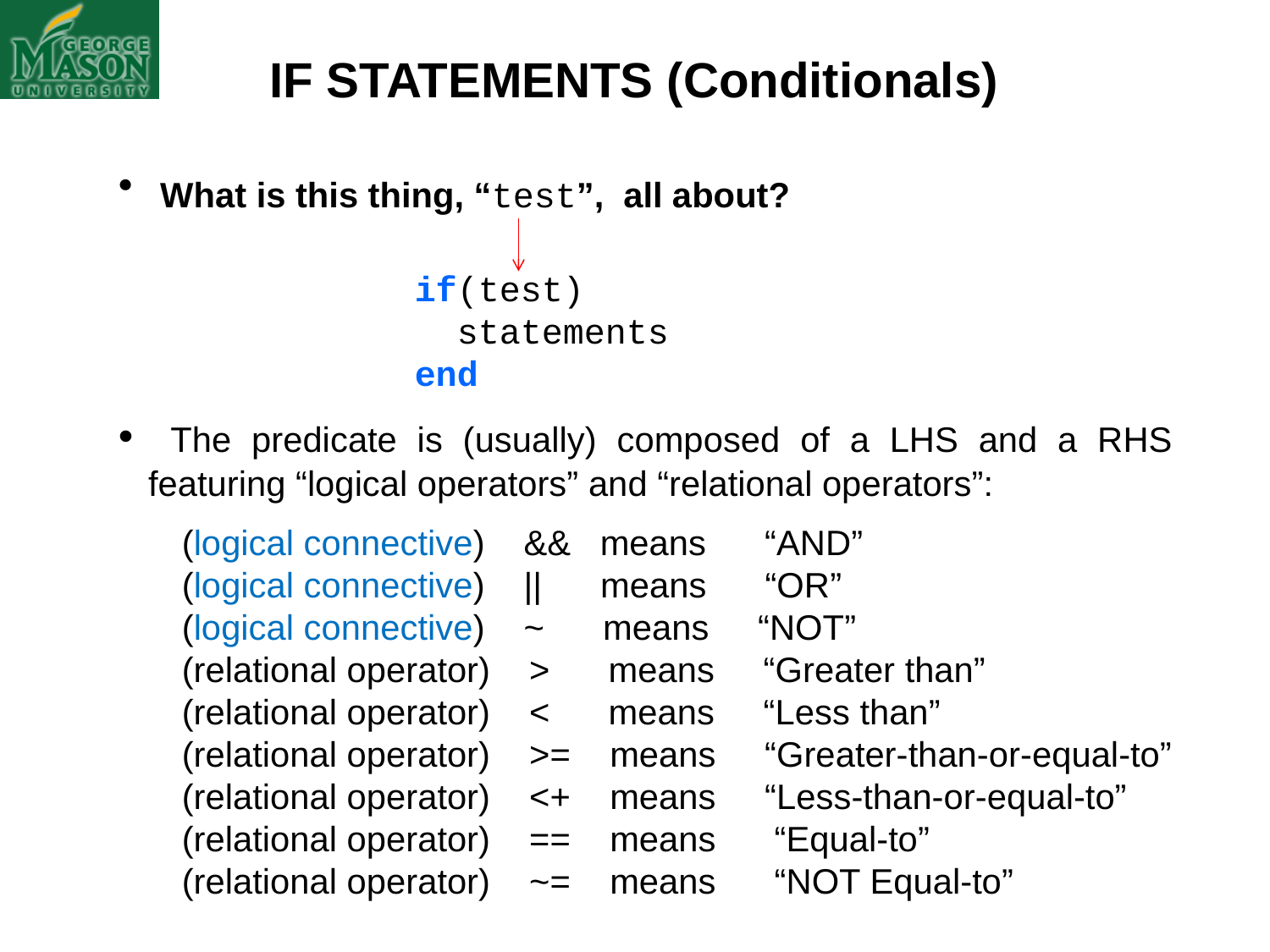

IF STATEMENTS (Conditionals)
 What is this thing, “test”,  all about?

		  if(test)
	          statements
		  end

 The predicate is (usually) composed of a LHS and a RHS featuring “logical operators” and “relational operators”:

(logical connective)    &&   means      “AND”
(logical connective)    ||      means      “OR”
(logical connective)    ~      means     “NOT”
(relational operator)    >      means     “Greater than”
(relational operator)    <      means     “Less than”
(relational operator)    >=    means     “Greater-than-or-equal-to”
(relational operator)    <+    means     “Less-than-or-equal-to”
(relational operator)    ==    means      “Equal-to”
(relational operator)    ~=    means      “NOT Equal-to”